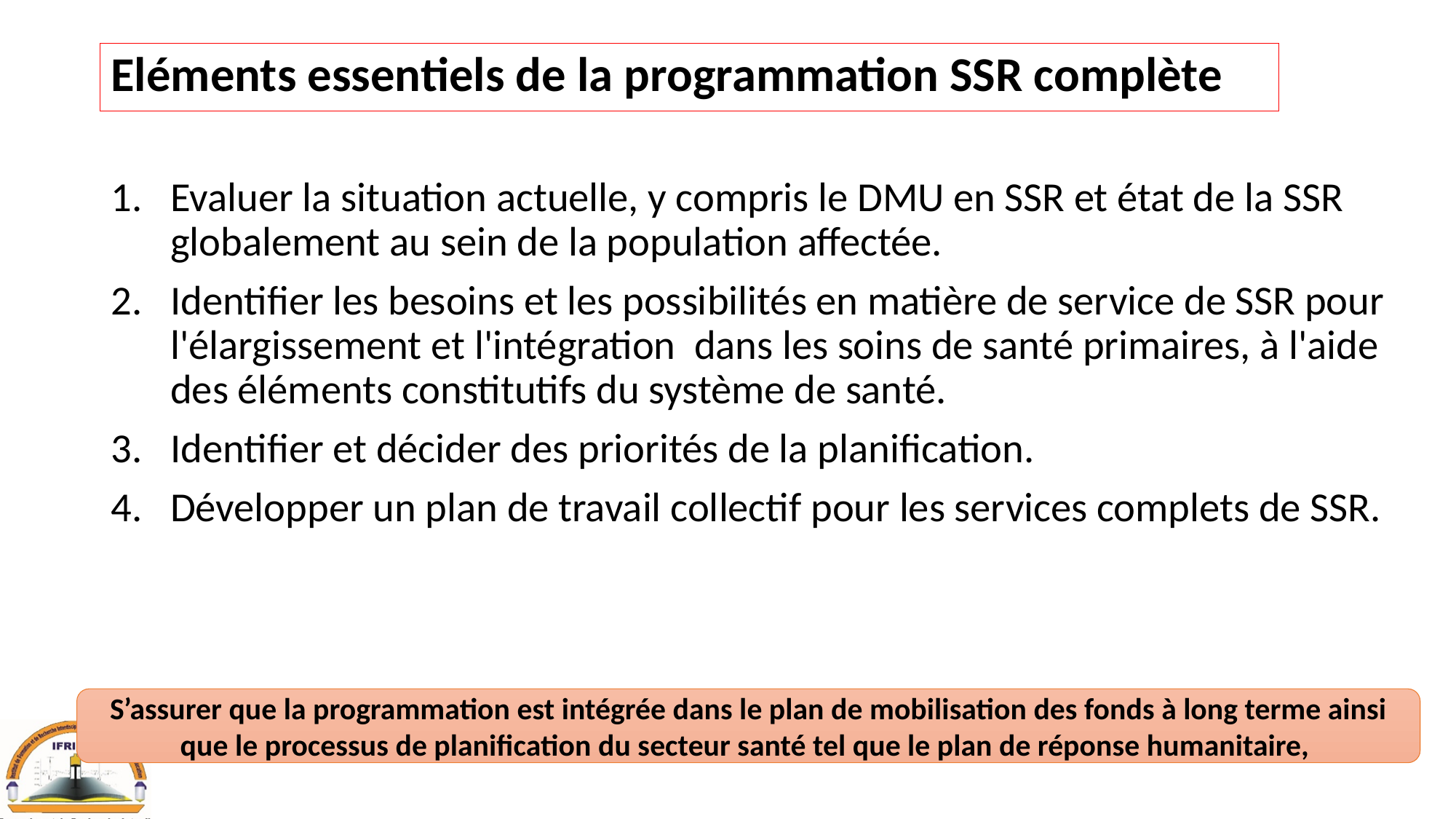

# Eléments essentiels de la programmation SSR complète
Evaluer la situation actuelle, y compris le DMU en SSR et état de la SSR globalement au sein de la population affectée.
Identifier les besoins et les possibilités en matière de service de SSR pour l'élargissement et l'intégration  dans les soins de santé primaires, à l'aide des éléments constitutifs du système de santé.
Identifier et décider des priorités de la planification.
Développer un plan de travail collectif pour les services complets de SSR.

S’assurer que la programmation est intégrée dans le plan de mobilisation des fonds à long terme ainsi que le processus de planification du secteur santé tel que le plan de réponse humanitaire,